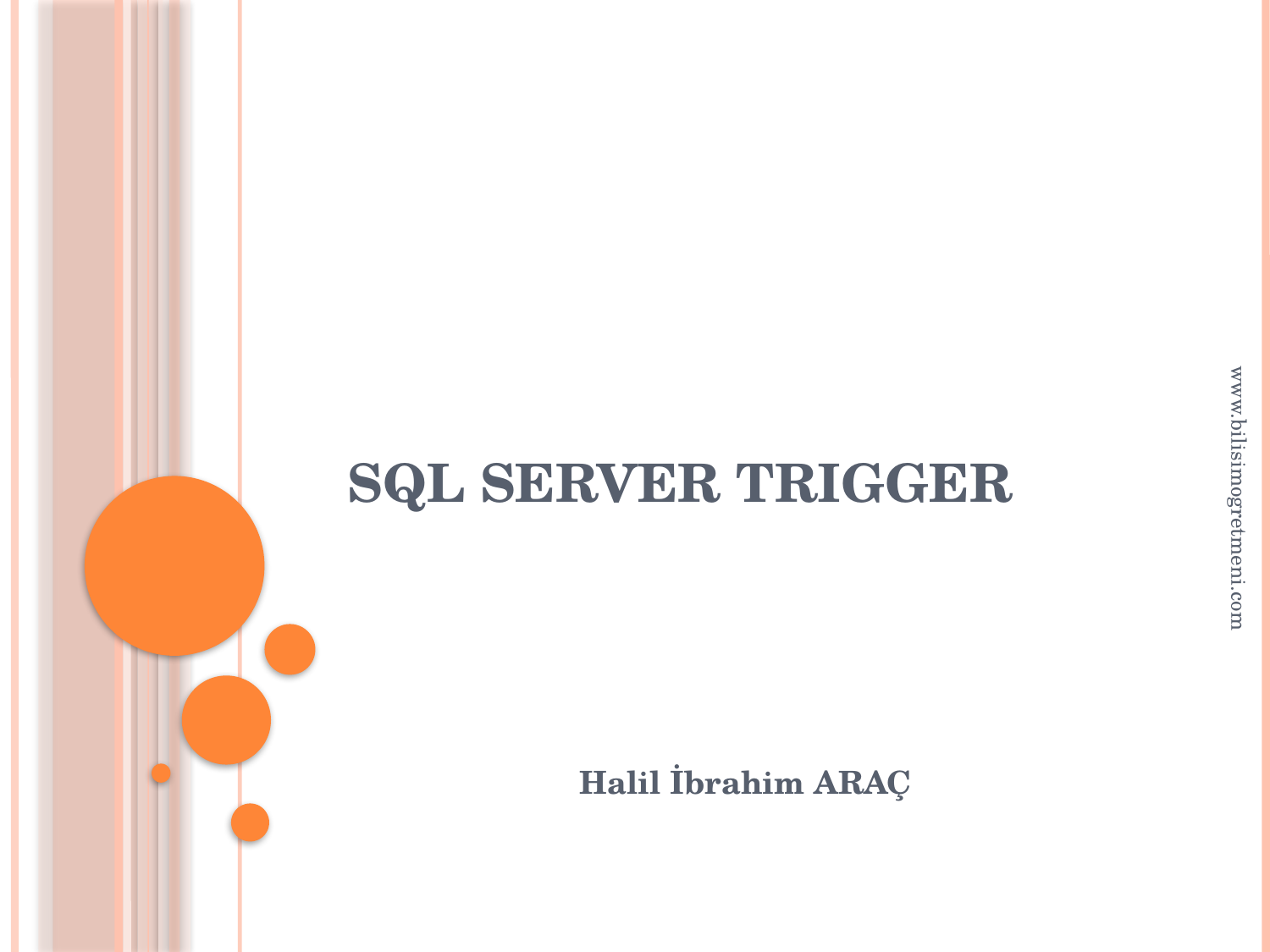

# SQL SERVER TRIGGER
www.bilisimogretmeni.com
Halil İbrahim ARAÇ